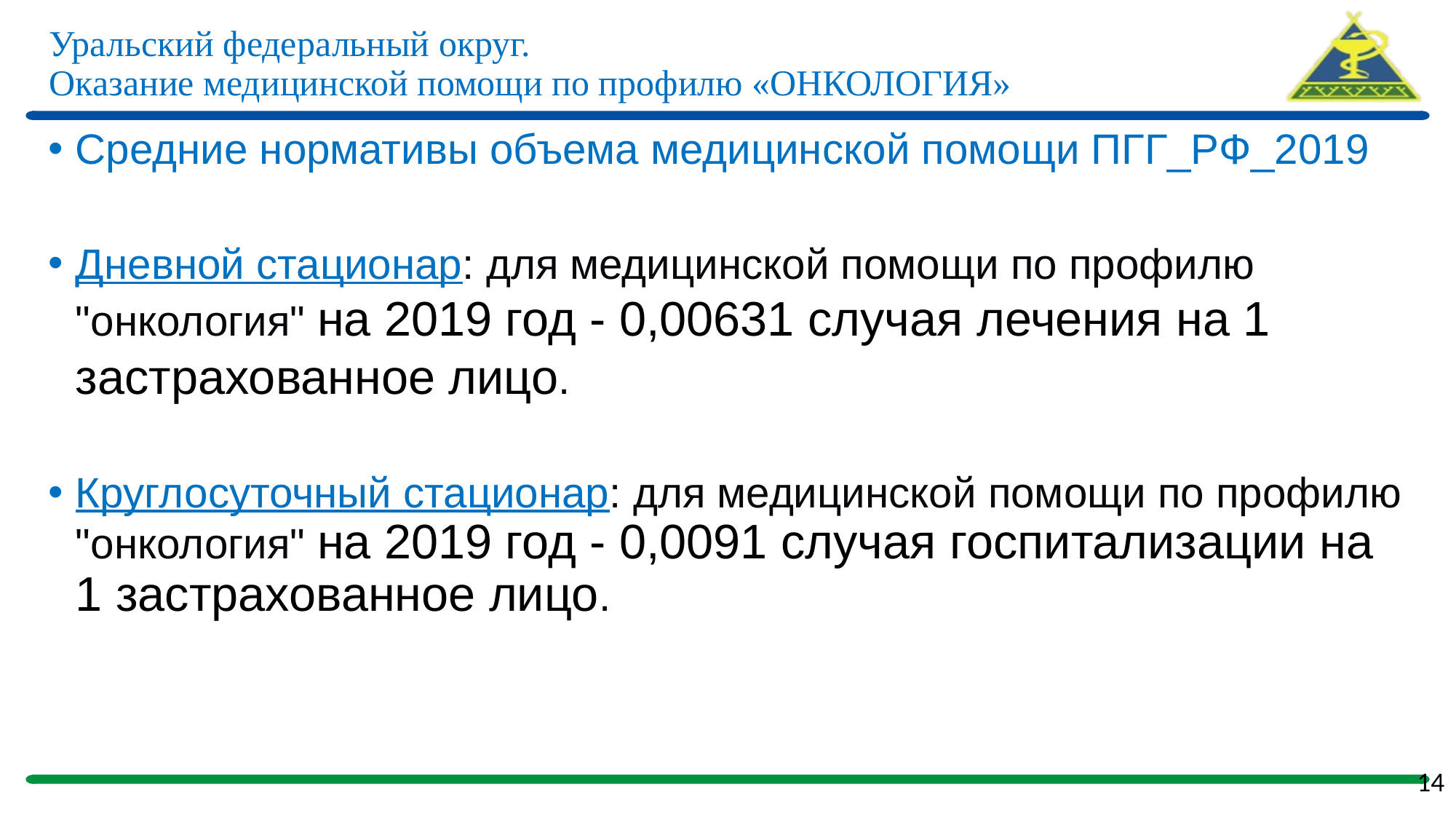

# Уральский федеральный округ. Оказание медицинской помощи по профилю «ОНКОЛОГИЯ»
Средние нормативы объема медицинской помощи ПГГ_РФ_2019

Дневной стационар: для медицинской помощи по профилю "онкология" на 2019 год - 0,00631 случая лечения на 1 застрахованное лицо.

Круглосуточный стационар: для медицинской помощи по профилю "онкология" на 2019 год - 0,0091 случая госпитализации на 1 застрахованное лицо.
14